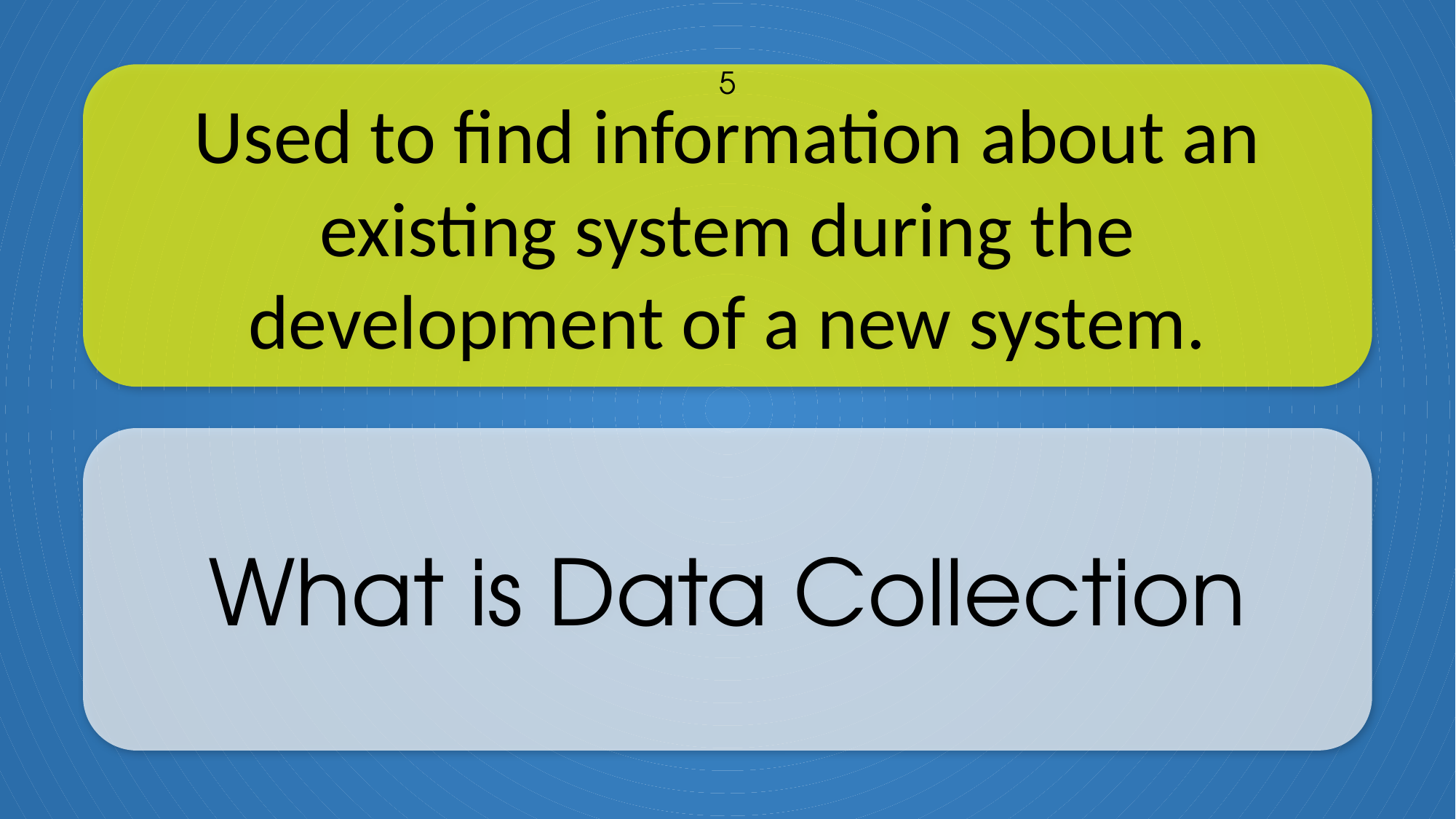

Used to find information about an existing system during the development of a new system.
5
What is Data Collection